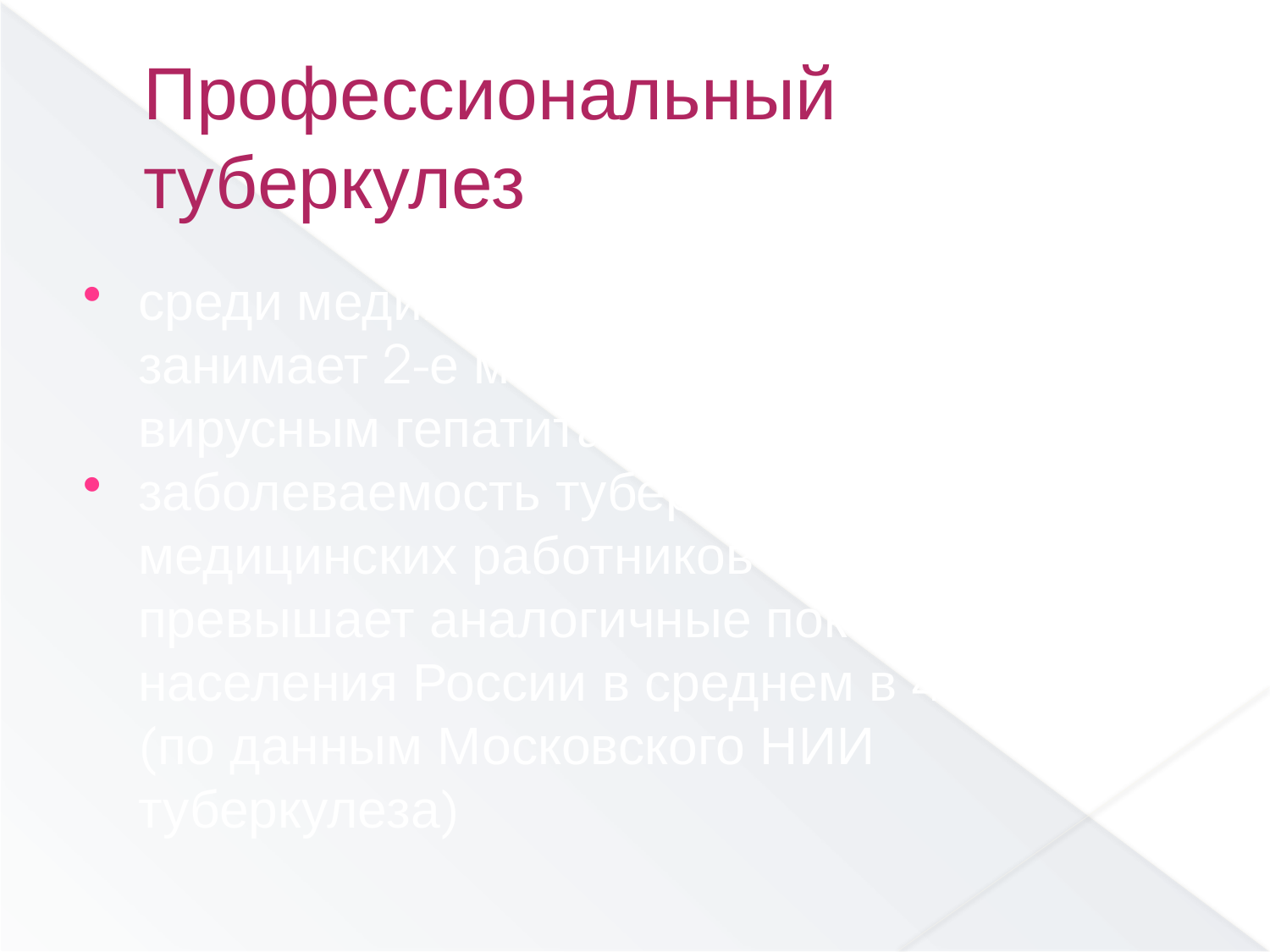

Профессиональный туберкулез
среди медицинских работников в России занимает 2-е место, уступая лишь вирусным гепатитам.
заболеваемость туберкулезом медицинских работников значительно превышает аналогичные показатели у населения России в среднем в 4 – 9 раз (по данным Московского НИИ туберкулеза)